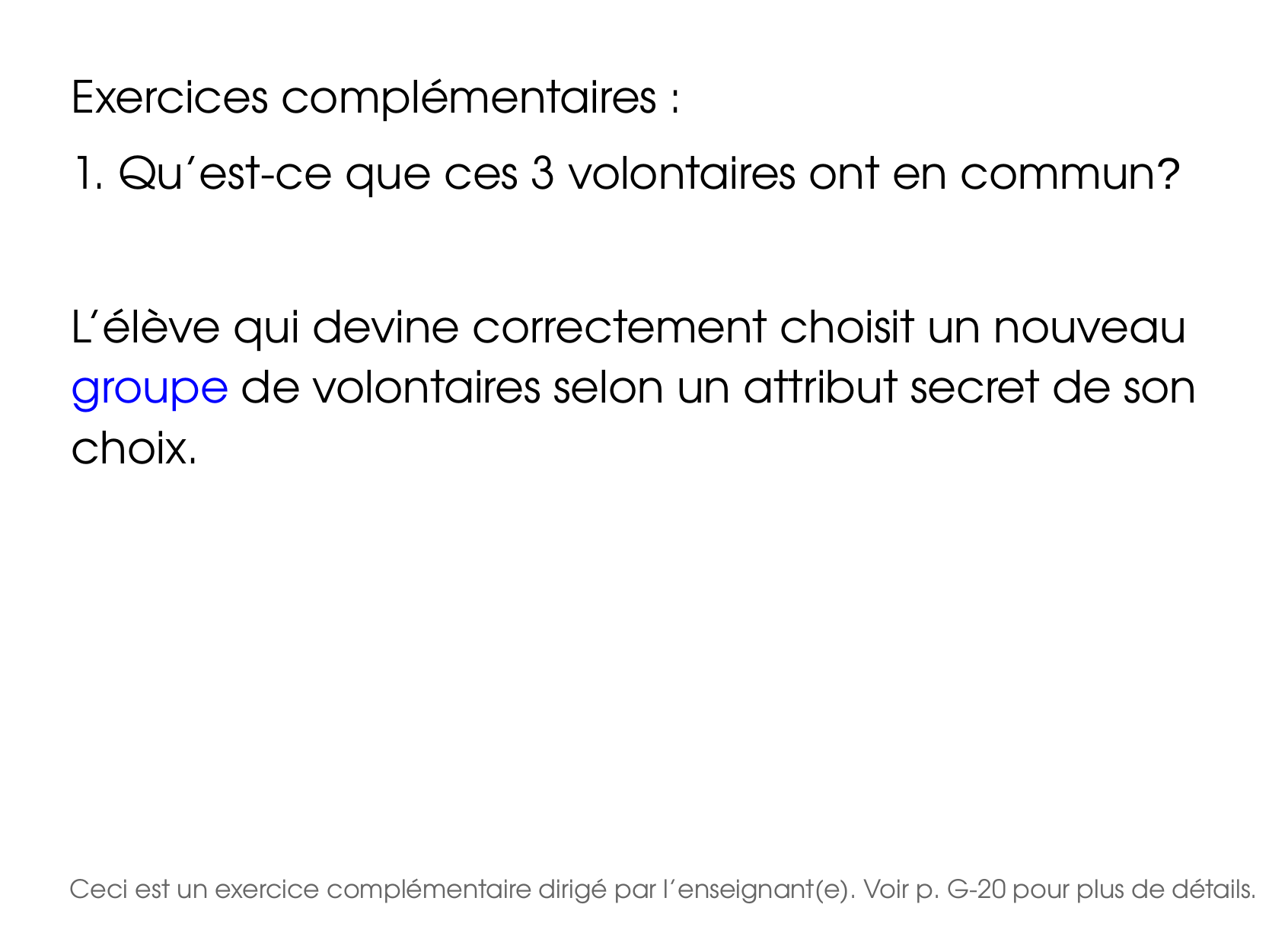

Exercices complémentaires :
1. Qu’est-ce que ces 3 volontaires ont en commun?

L’élève qui devine correctement choisit un nouveau groupe de volontaires selon un attribut secret de son choix.
Ceci est un exercice complémentaire dirigé par l’enseignant(e). Voir p. G-20 pour plus de détails.